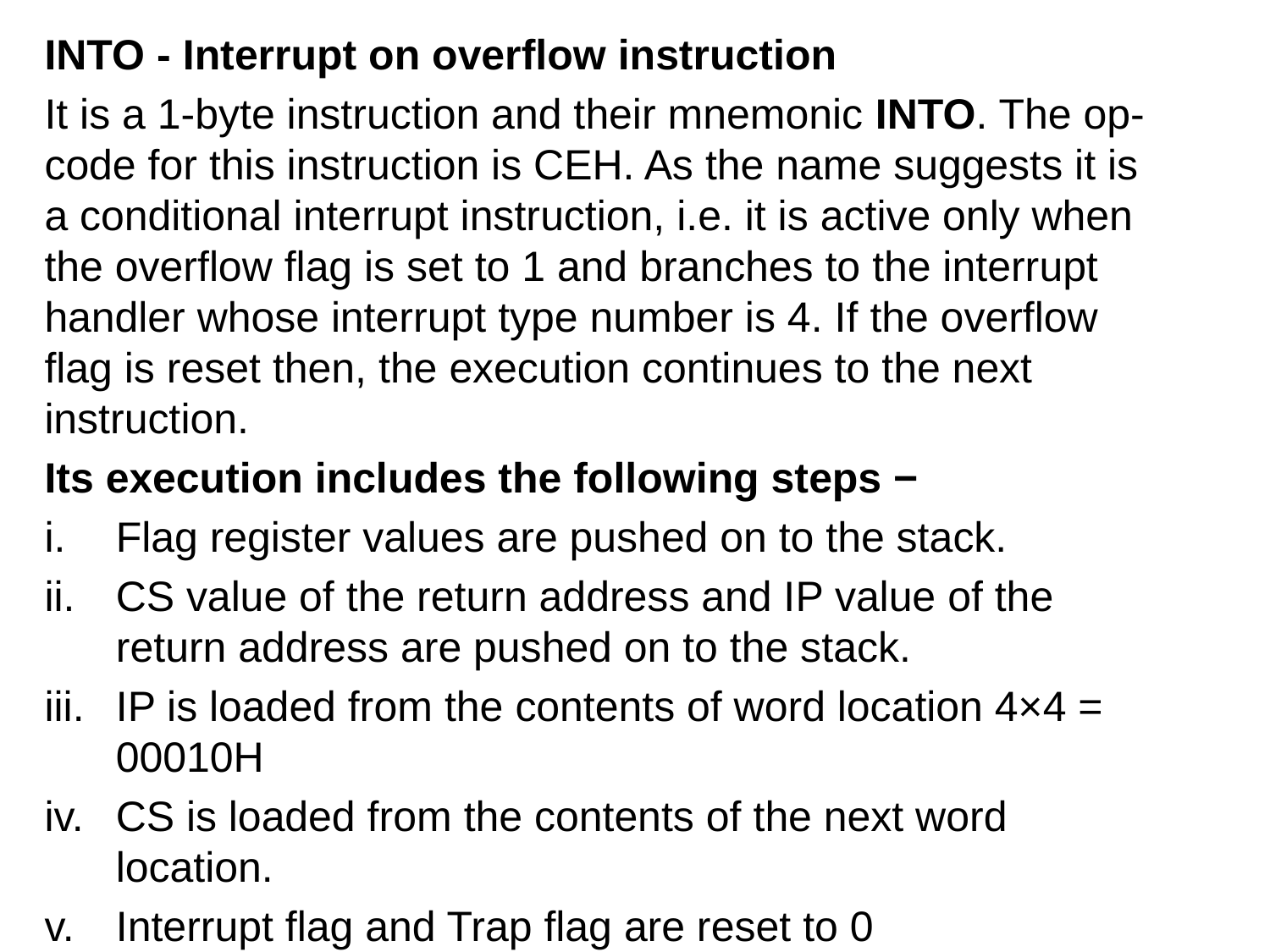

INTO - Interrupt on overflow instruction
It is a 1-byte instruction and their mnemonic INTO. The op-code for this instruction is CEH. As the name suggests it is a conditional interrupt instruction, i.e. it is active only when the overflow flag is set to 1 and branches to the interrupt handler whose interrupt type number is 4. If the overflow flag is reset then, the execution continues to the next instruction.
Its execution includes the following steps −
Flag register values are pushed on to the stack.
CS value of the return address and IP value of the return address are pushed on to the stack.
IP is loaded from the contents of word location 4×4 = 00010H
CS is loaded from the contents of the next word location.
Interrupt flag and Trap flag are reset to 0